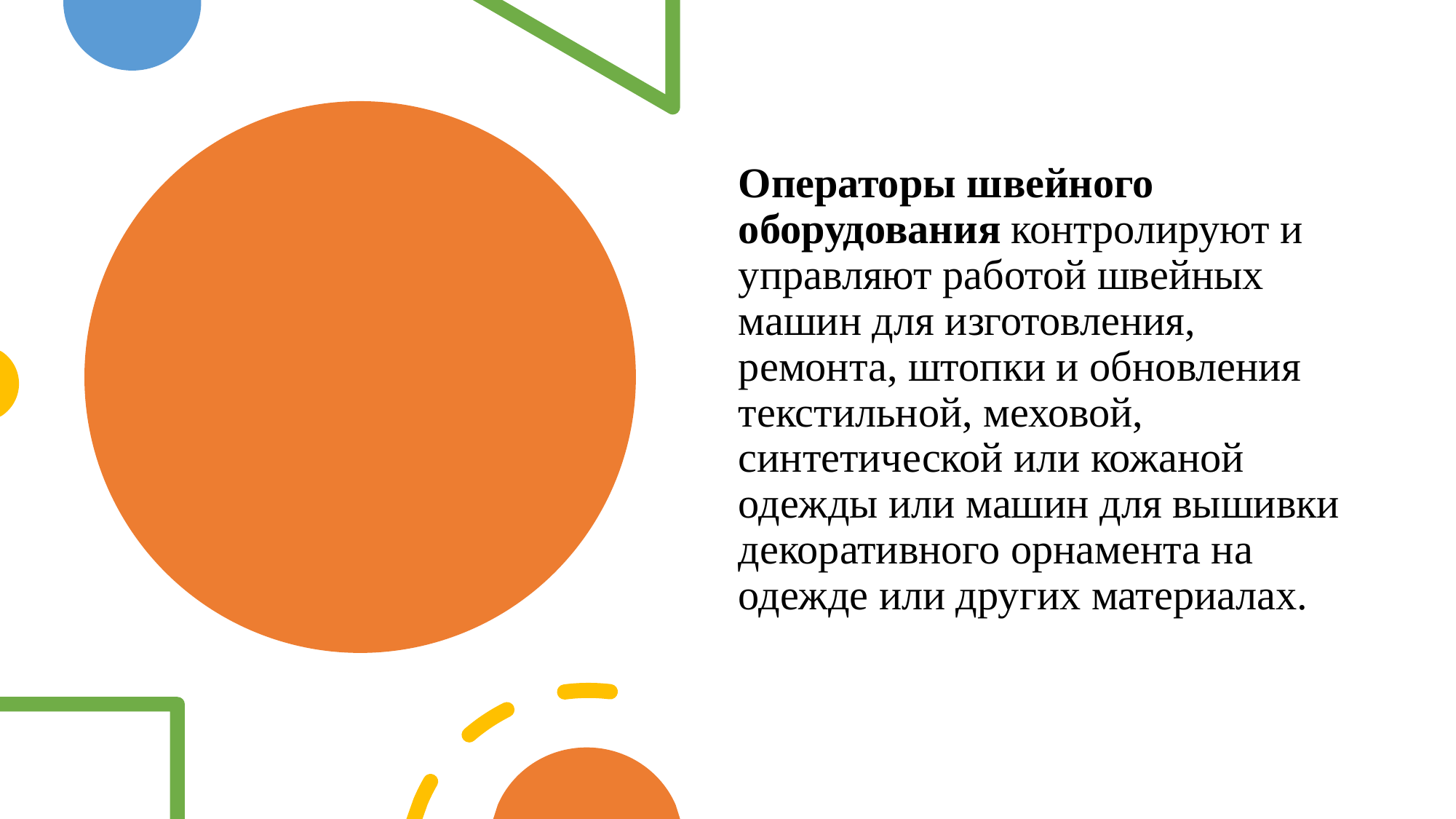

Операторы швейного оборудования контролируют и управляют работой швейных машин для изготовления, ремонта, штопки и обновления текстильной, меховой, синтетической или кожаной одежды или машин для вышивки декоративного орнамента на одежде или других материалах.